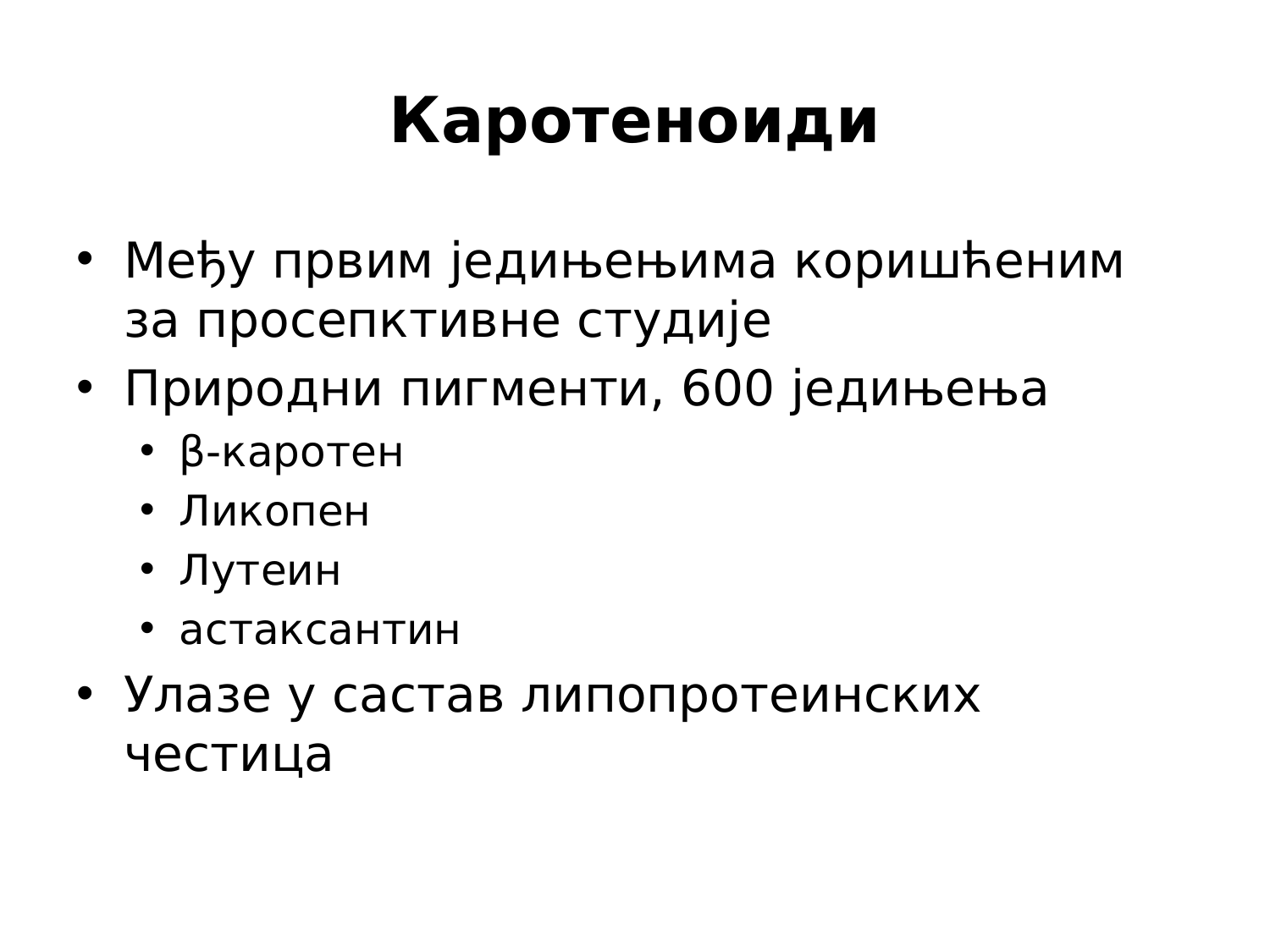

# Каротеноиди
Међу првим једињењима коришћеним за просепктивне студије
Природни пигменти, 600 једињења
β-каротен
Ликопен
Лутеин
астаксантин
Улазе у састав липопротеинских честица